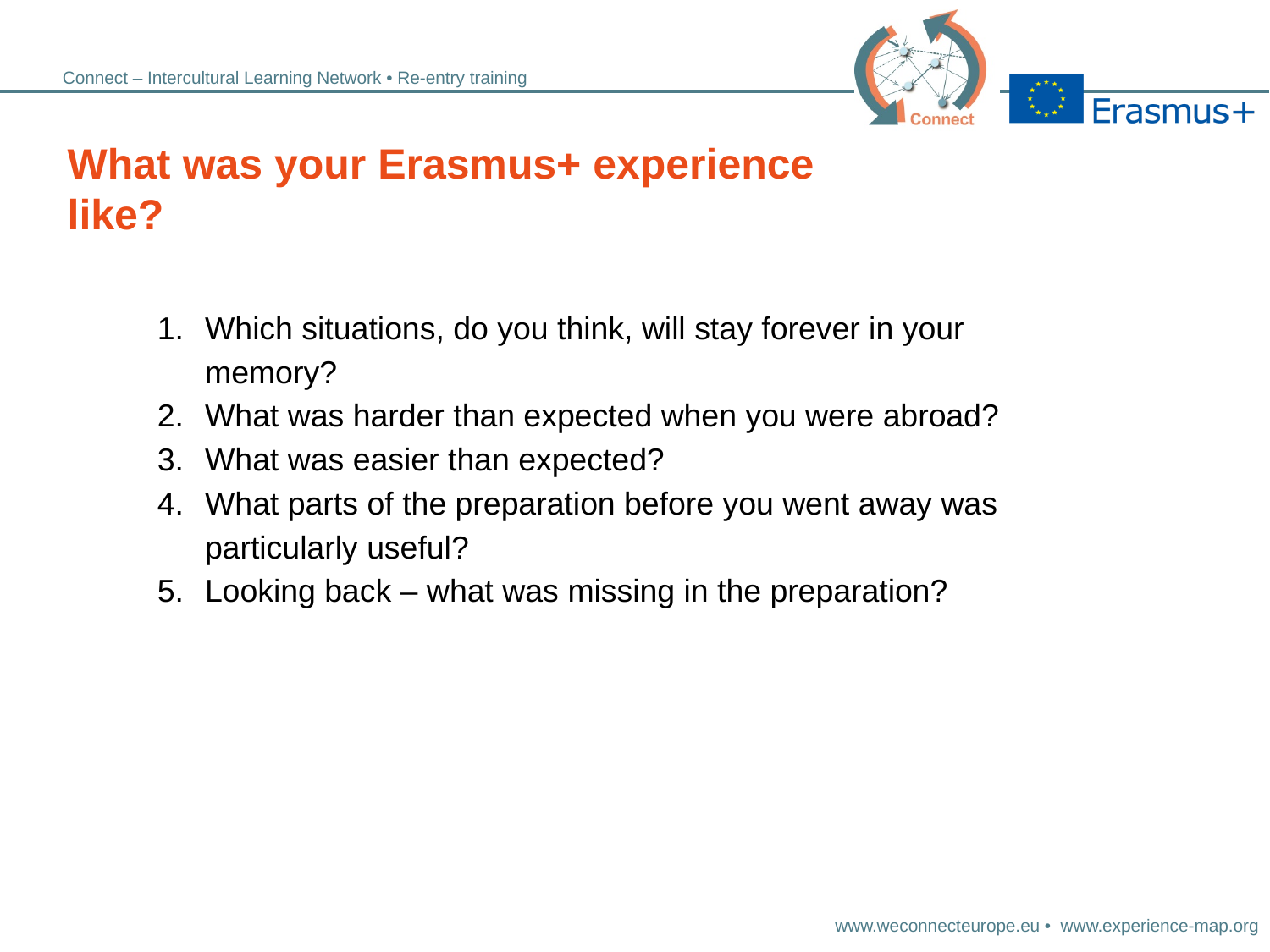

What was your Erasmus+ experience like?
Which situations, do you think, will stay forever in your memory?
What was harder than expected when you were abroad?
What was easier than expected?
What parts of the preparation before you went away was particularly useful?
Looking back – what was missing in the preparation?